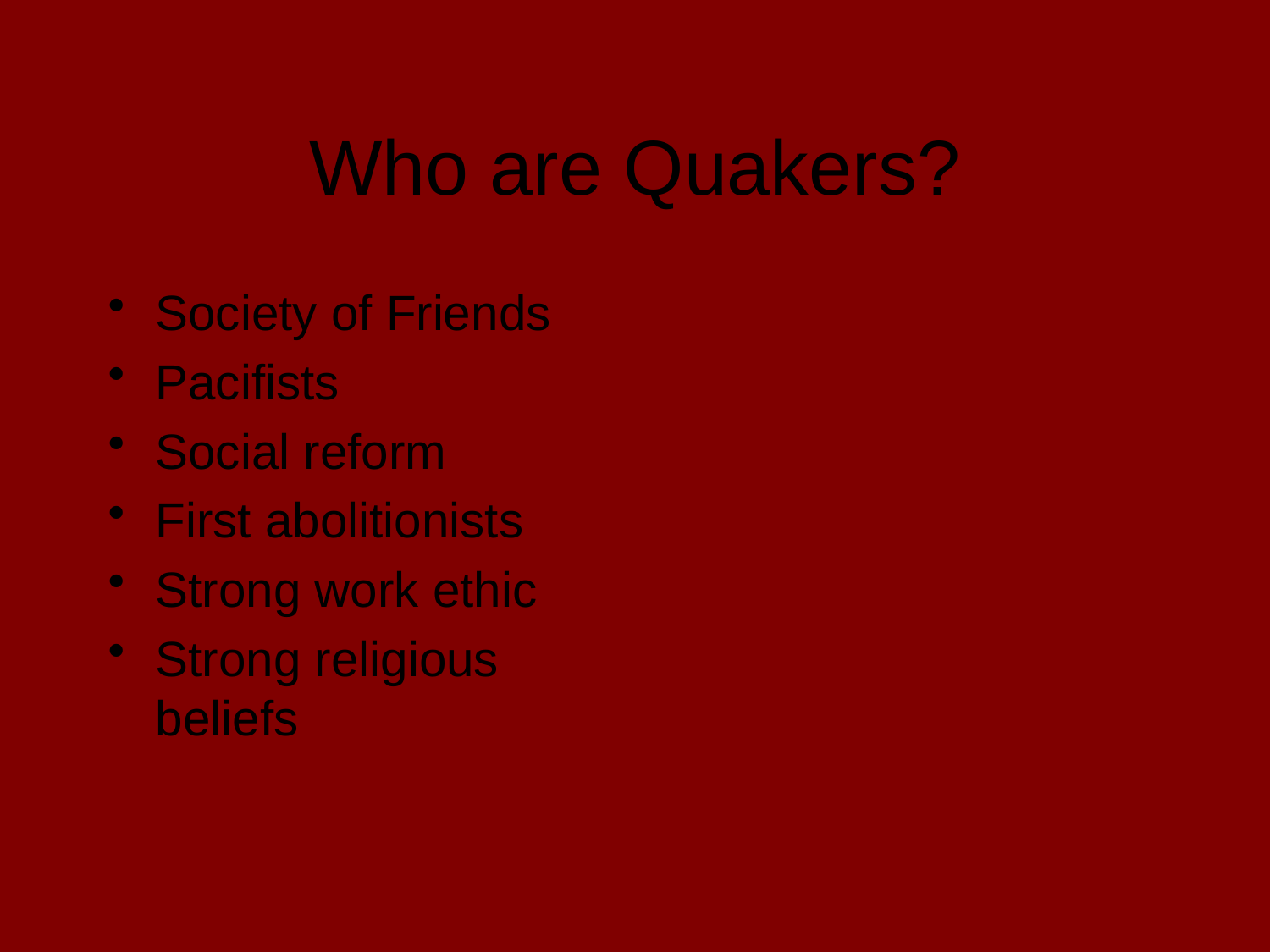

# Who are Quakers?
Society of Friends
Pacifists
Social reform
First abolitionists
Strong work ethic
Strong religious beliefs